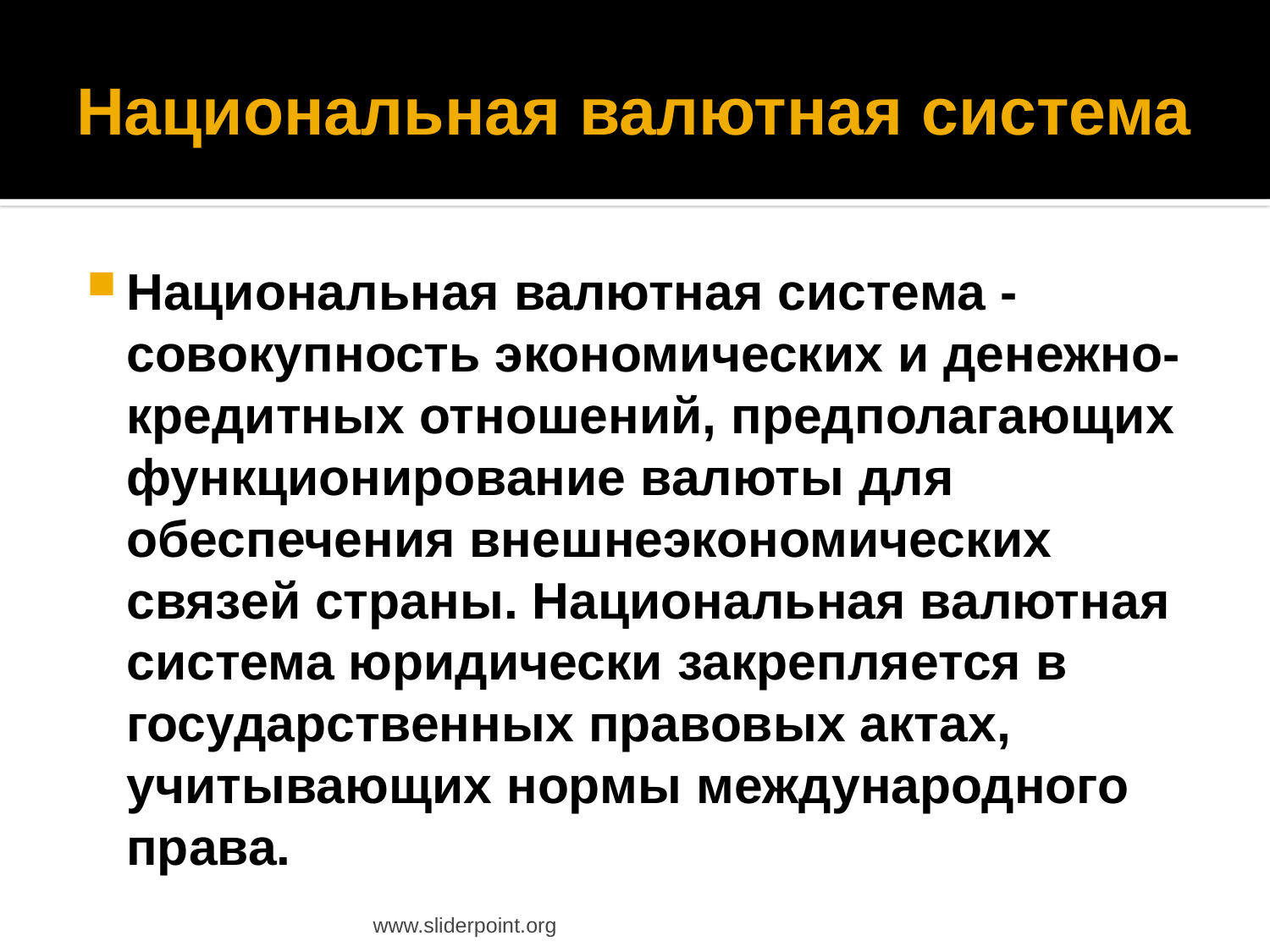

# Национальная валютная система
Национальная валютная система - совокупность экономических и денежно-кредитных отношений, предполагающих функционирование валюты для обеспечения внешнеэкономических связей страны. Национальная валютная система юридически закрепляется в государственных правовых актах, учитывающих нормы международного права.

www.sliderpoint.org